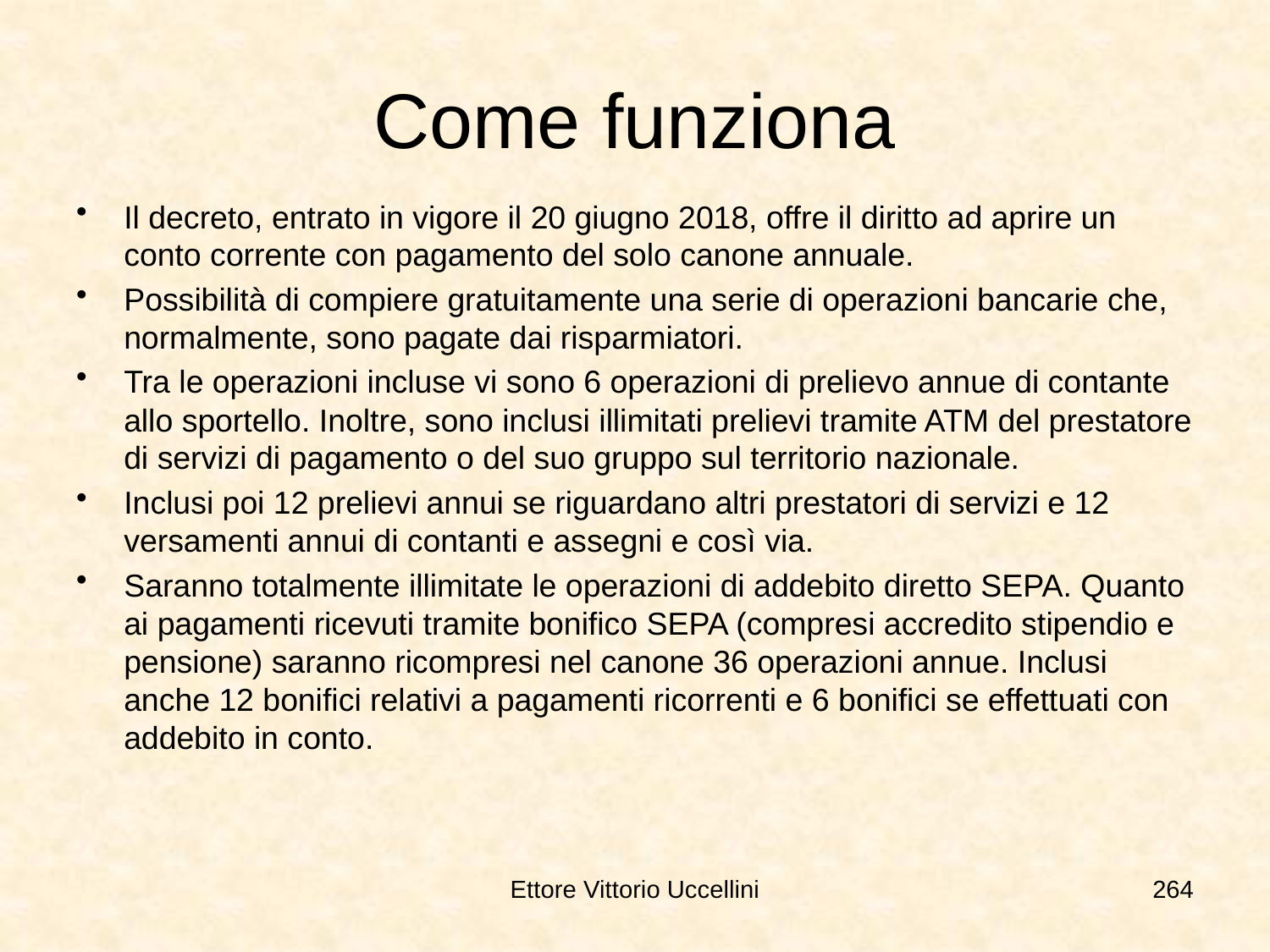

# Come funziona
Il decreto, entrato in vigore il 20 giugno 2018, offre il diritto ad aprire un conto corrente con pagamento del solo canone annuale.
Possibilità di compiere gratuitamente una serie di operazioni bancarie che, normalmente, sono pagate dai risparmiatori.
Tra le operazioni incluse vi sono 6 operazioni di prelievo annue di contante allo sportello. Inoltre, sono inclusi illimitati prelievi tramite ATM del prestatore di servizi di pagamento o del suo gruppo sul territorio nazionale.
Inclusi poi 12 prelievi annui se riguardano altri prestatori di servizi e 12 versamenti annui di contanti e assegni e così via.
Saranno totalmente illimitate le operazioni di addebito diretto SEPA. Quanto ai pagamenti ricevuti tramite bonifico SEPA (compresi accredito stipendio e pensione) saranno ricompresi nel canone 36 operazioni annue. Inclusi anche 12 bonifici relativi a pagamenti ricorrenti e 6 bonifici se effettuati con addebito in conto.

Ettore Vittorio Uccellini
264